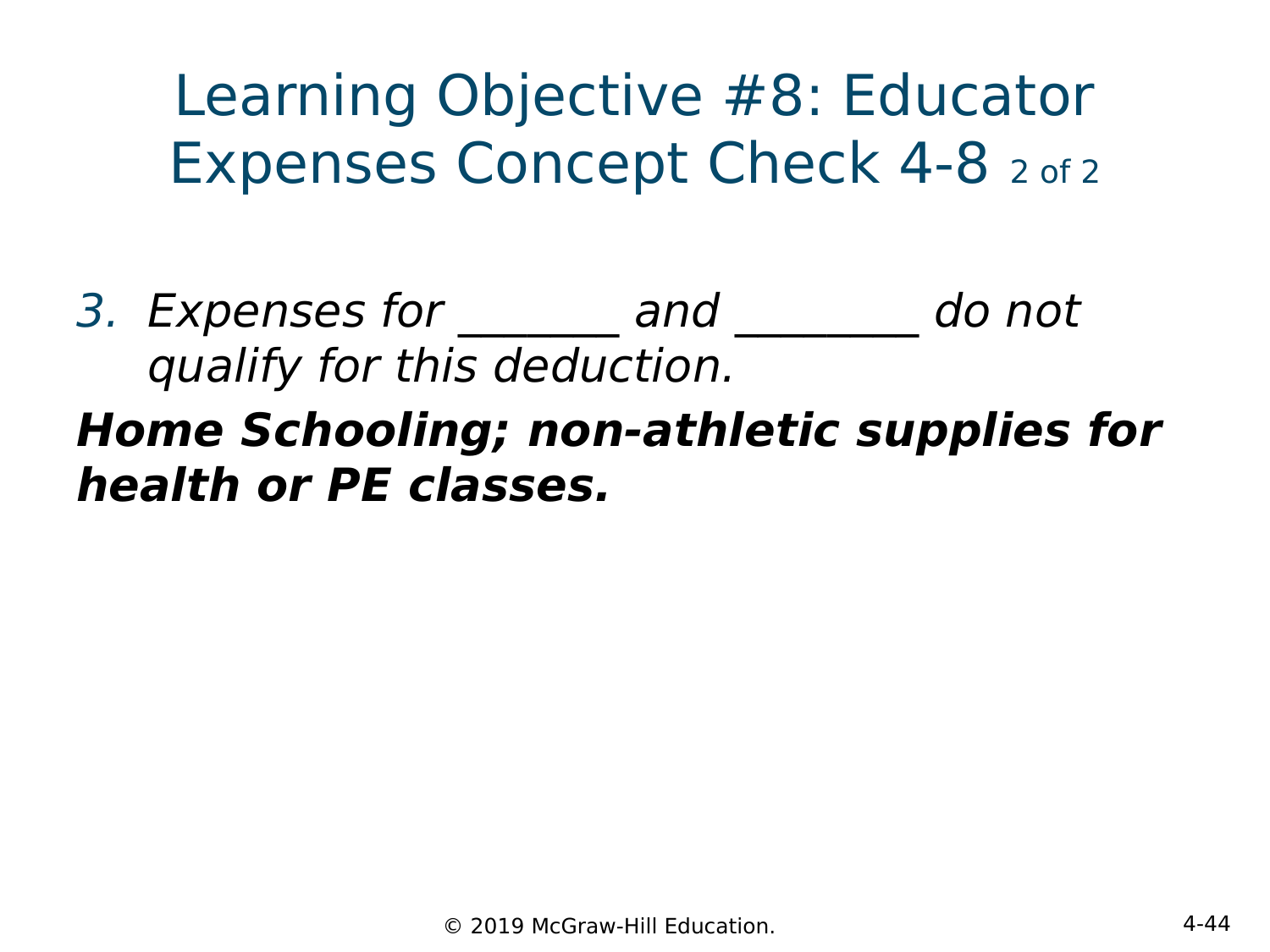

# Learning Objective #8: Educator Expenses Concept Check 4-8 2 of 2
Expenses for _______ and ________ do not qualify for this deduction.
Home Schooling; non-athletic supplies for health or PE classes.